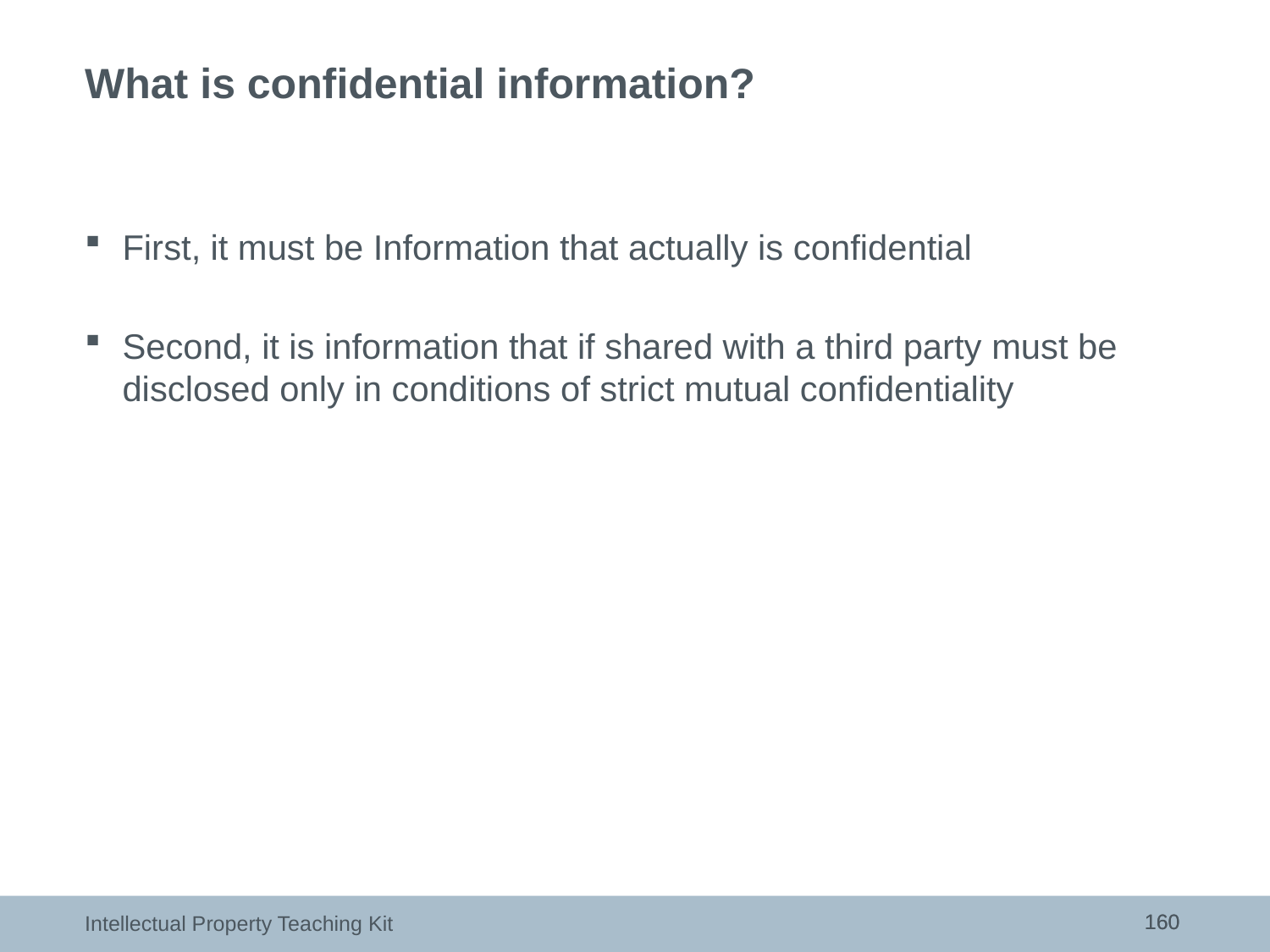

# What is confidential information?
First, it must be Information that actually is confidential

Second, it is information that if shared with a third party must be disclosed only in conditions of strict mutual confidentiality
160
160
Intellectual Property Teaching Kit